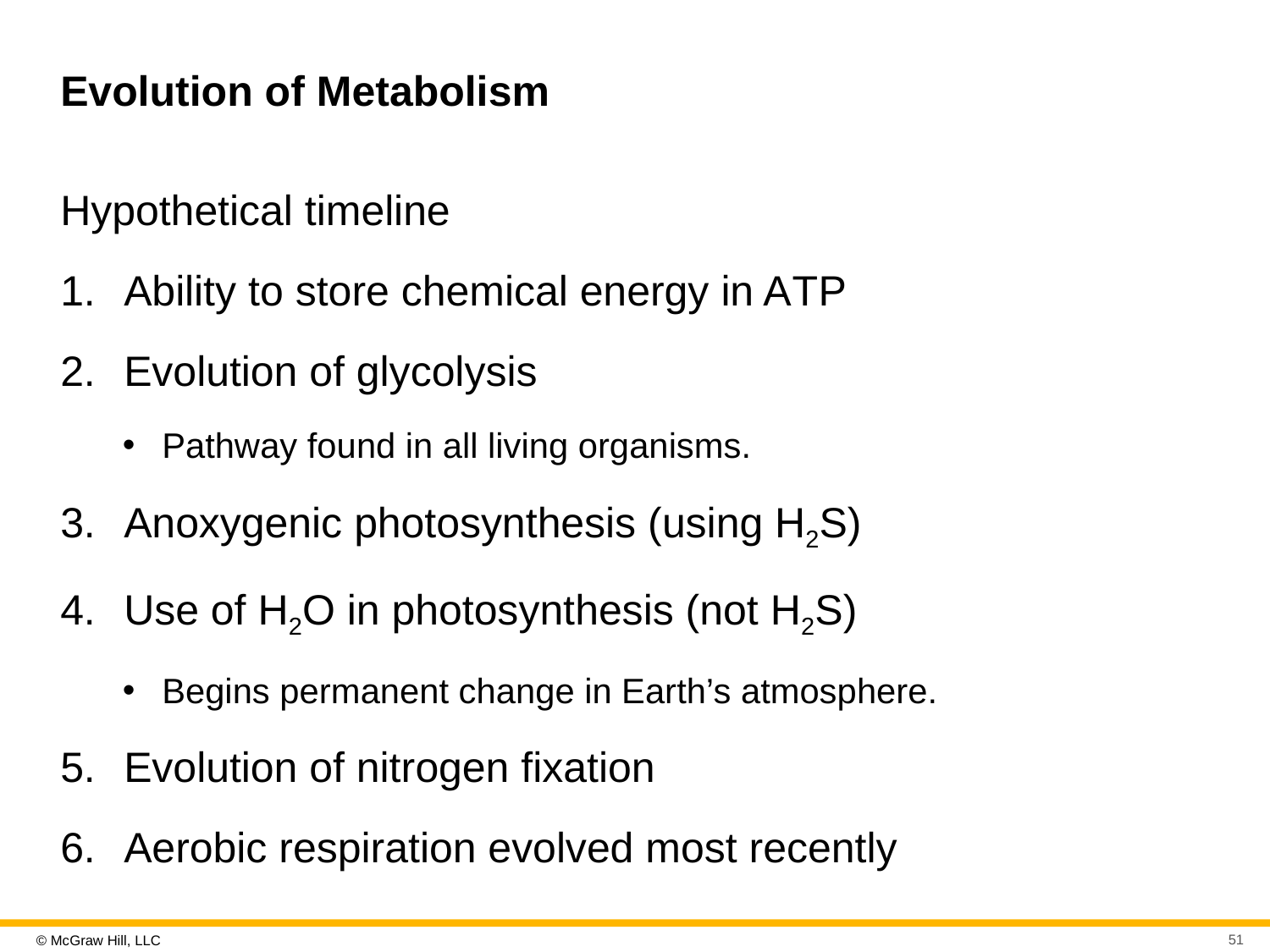

# Evolution of Metabolism
Hypothetical timeline
Ability to store chemical energy in A T P
Evolution of glycolysis
Pathway found in all living organisms.
Anoxygenic photosynthesis (using H2S)
Use of H2O in photosynthesis (not H2S)
Begins permanent change in Earth’s atmosphere.
Evolution of nitrogen fixation
Aerobic respiration evolved most recently
51